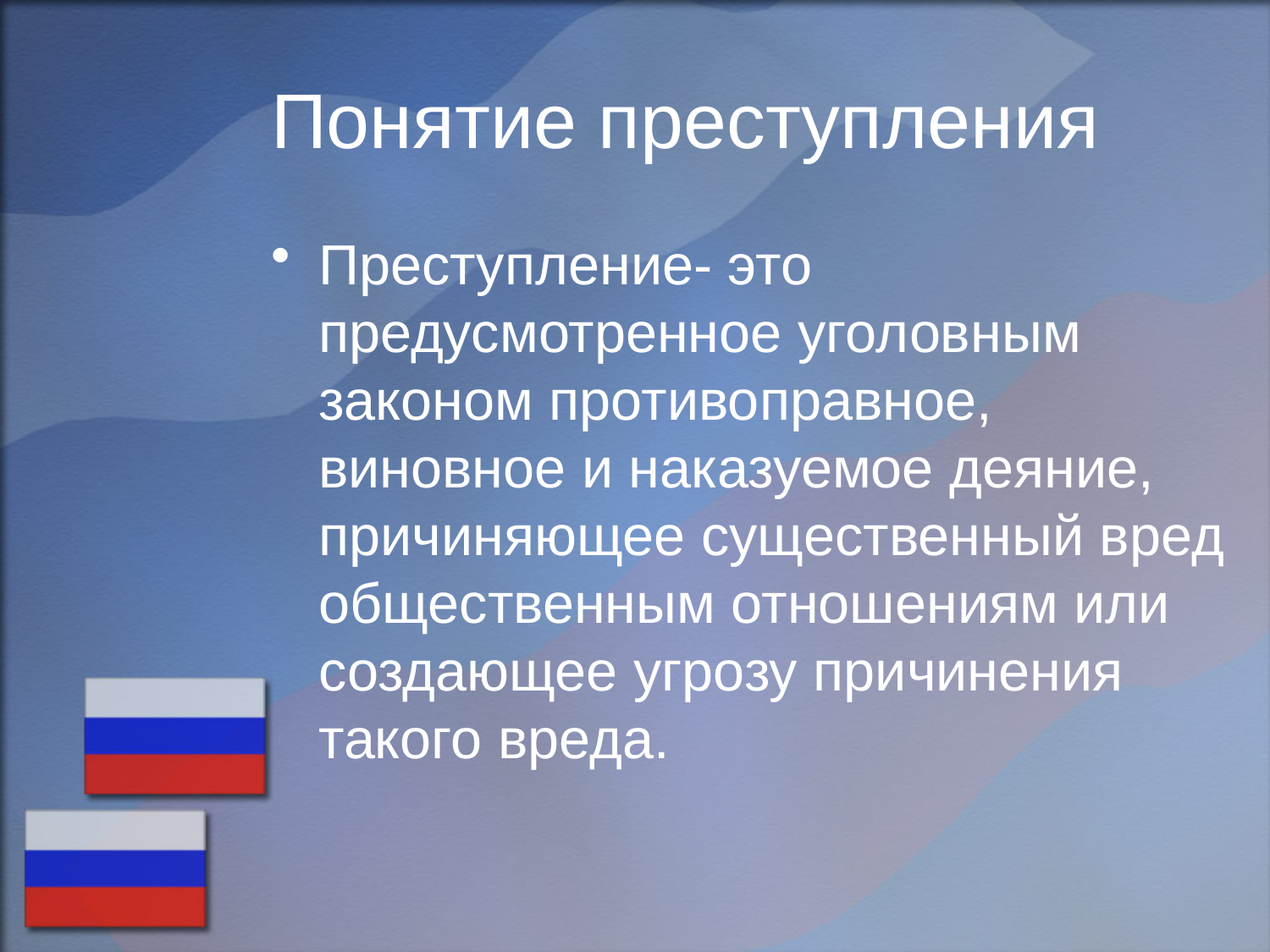

# Понятие преступления
Преступление- это предусмотренное уголовным законом противоправное, виновное и наказуемое деяние, причиняющее существенный вред общественным отношениям или создающее угрозу причинения такого вреда.